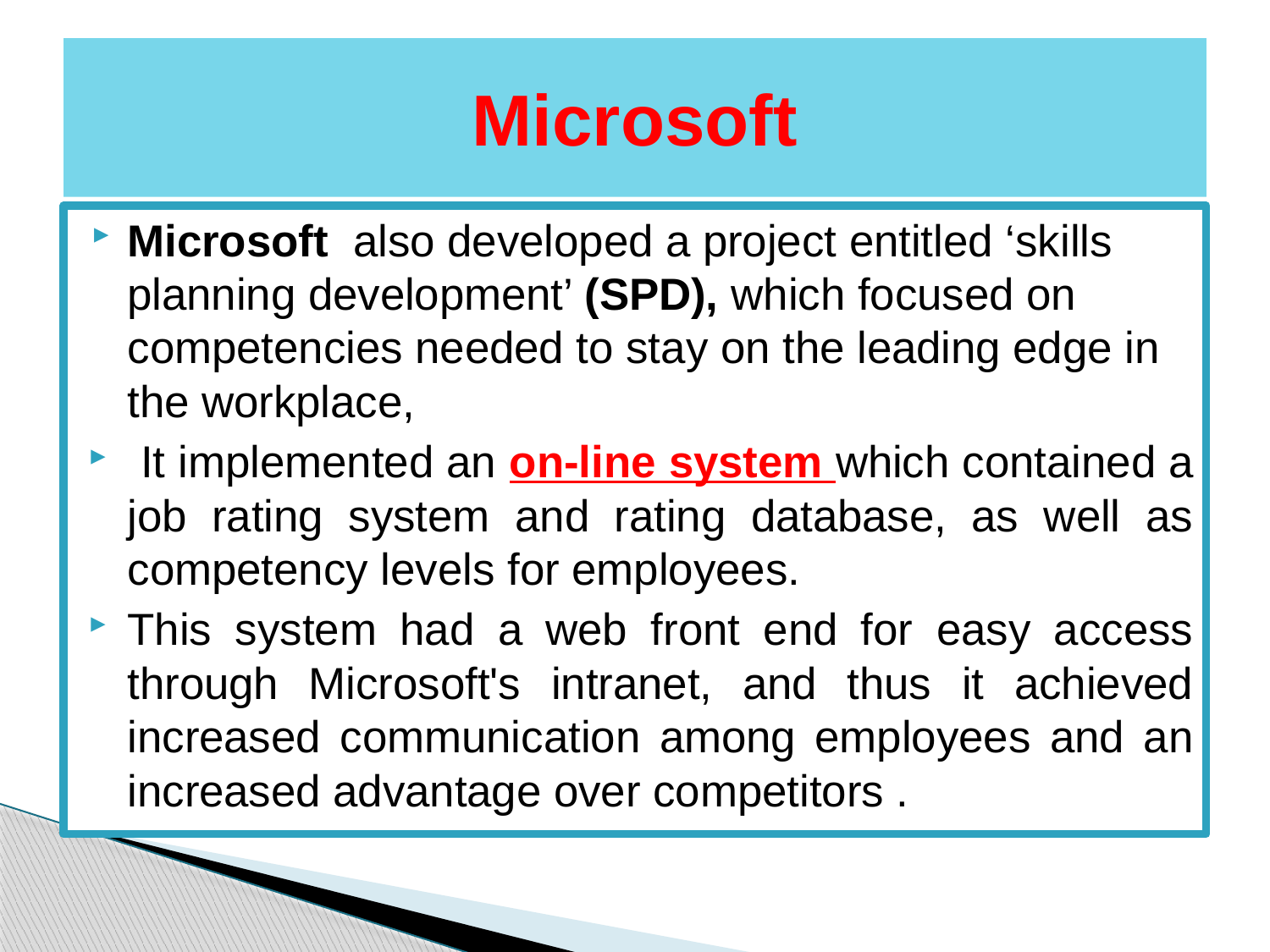

# Microsoft
Microsoft  also developed a project entitled ‘skills planning development’ (SPD), which focused on competencies needed to stay on the leading edge in the workplace,
 It implemented an on-line system which contained a job rating system and rating database, as well as competency levels for employees.
This system had a web front end for easy access through Microsoft's intranet, and thus it achieved increased communication among employees and an increased advantage over competitors .